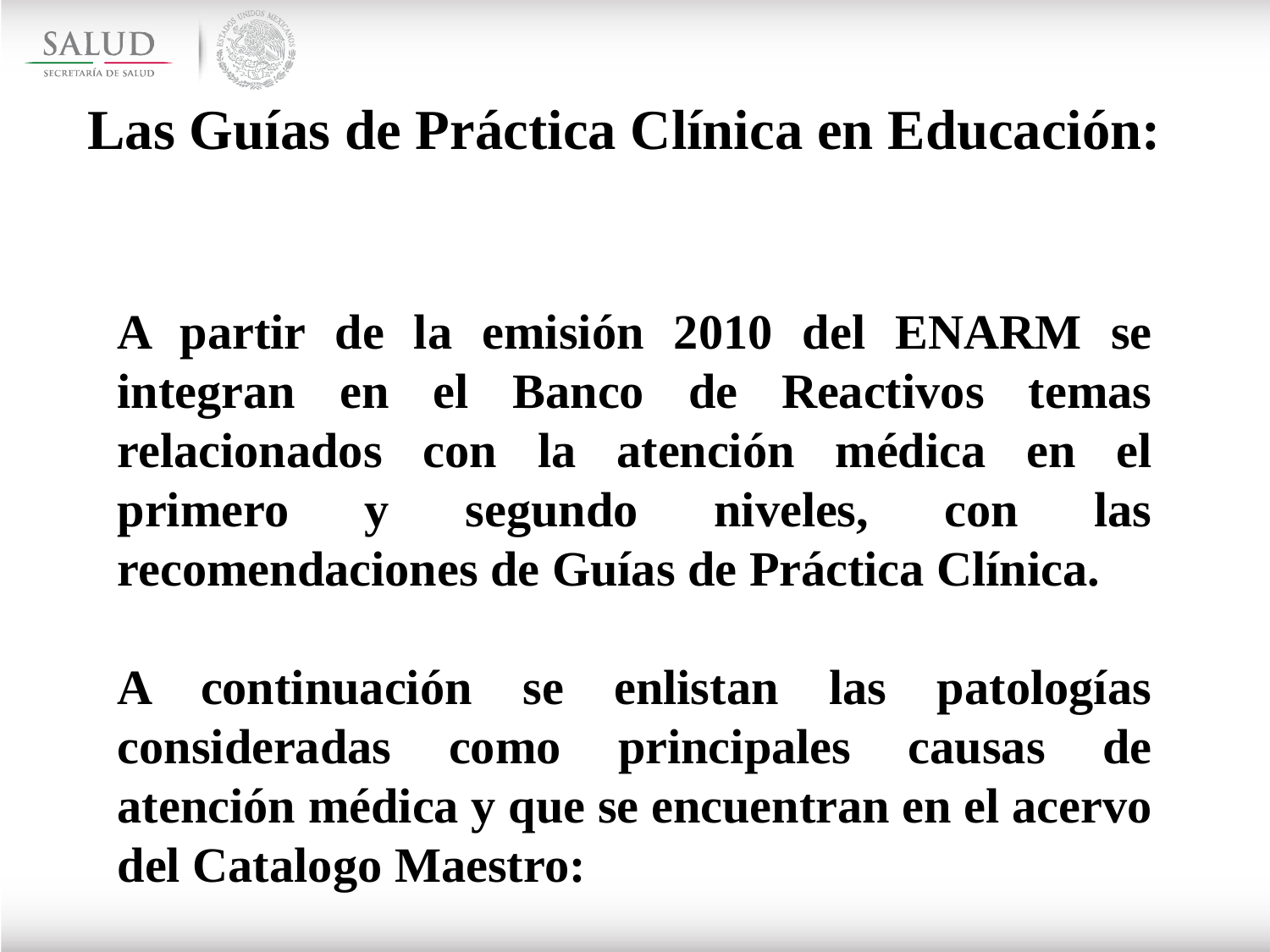

Las Guías de Práctica Clínica en Educación:

A partir de la emisión 2010 del ENARM se integran en el Banco de Reactivos temas relacionados con la atención médica en el primero y segundo niveles, con las recomendaciones de Guías de Práctica Clínica.

A continuación se enlistan las patologías consideradas como principales causas de atención médica y que se encuentran en el acervo del Catalogo Maestro: